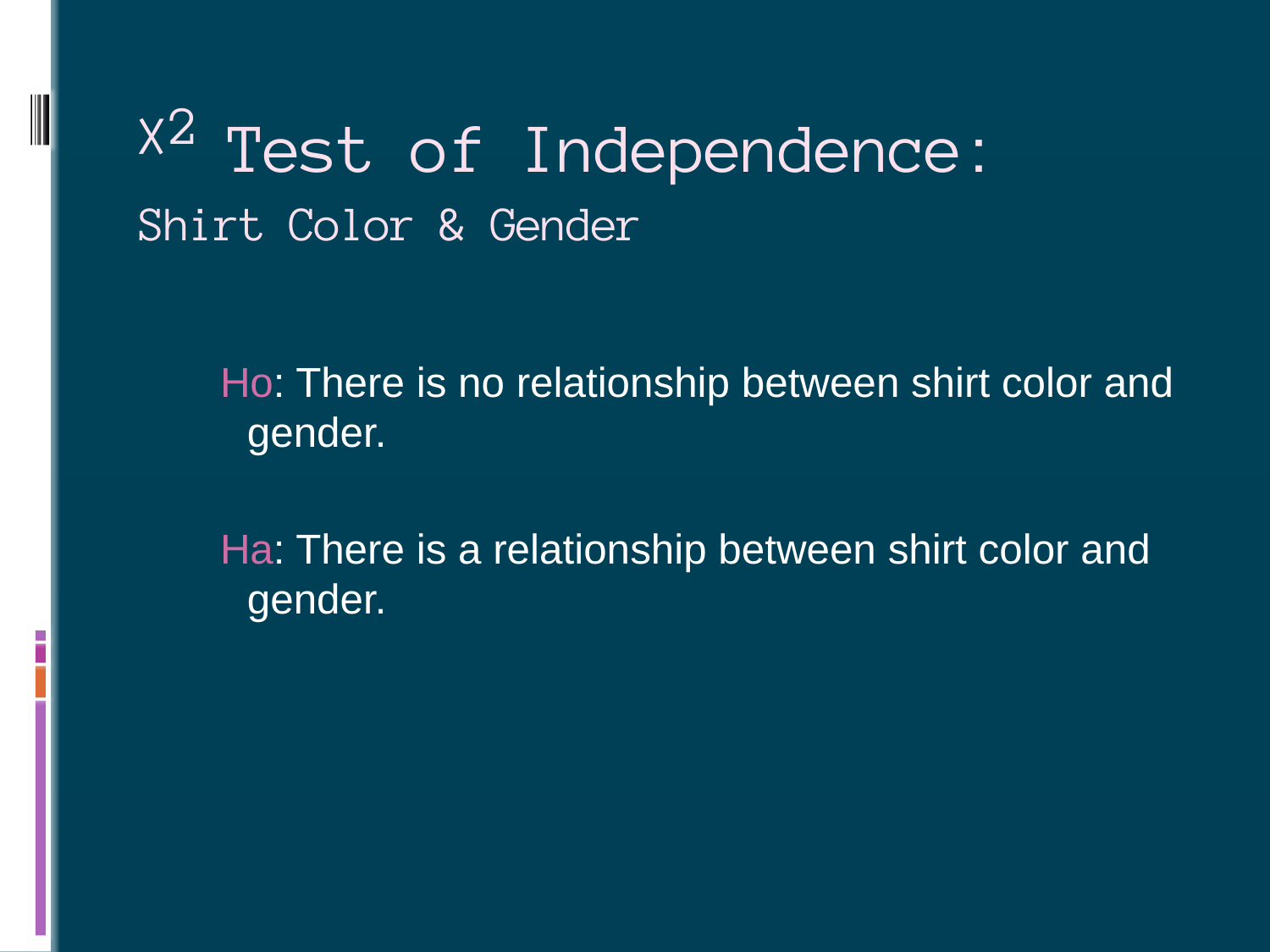

# χ2 Test of Independence: Shirt Color & Gender
Ho: There is no relationship between shirt color and gender.

Ha: There is a relationship between shirt color and gender.